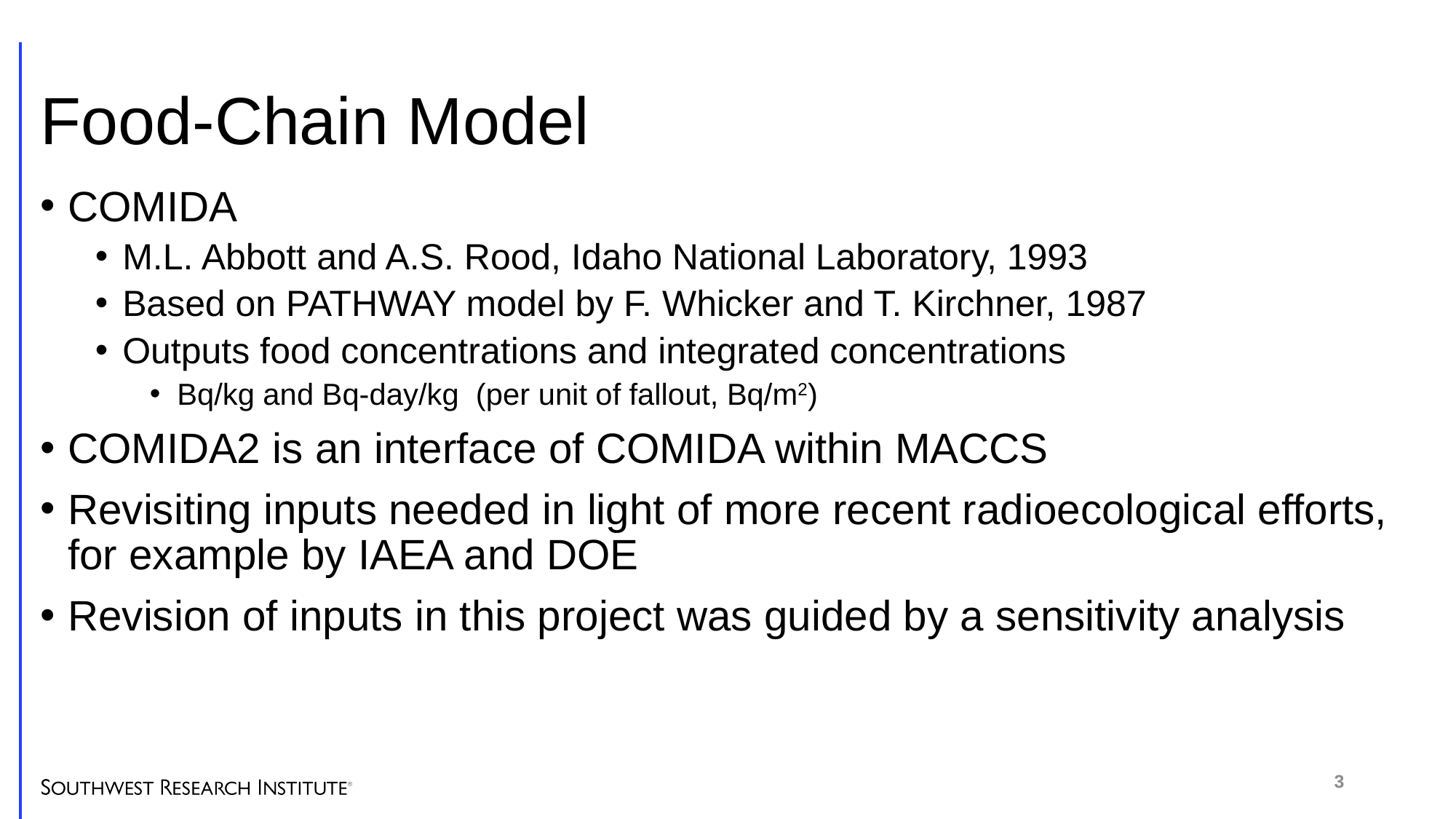

# Food-Chain Model
COMIDA
M.L. Abbott and A.S. Rood, Idaho National Laboratory, 1993
Based on PATHWAY model by F. Whicker and T. Kirchner, 1987
Outputs food concentrations and integrated concentrations
Bq/kg and Bq-day/kg  (per unit of fallout, Bq/m2)
COMIDA2 is an interface of COMIDA within MACCS
Revisiting inputs needed in light of more recent radioecological efforts, for example by IAEA and DOE
Revision of inputs in this project was guided by a sensitivity analysis

3